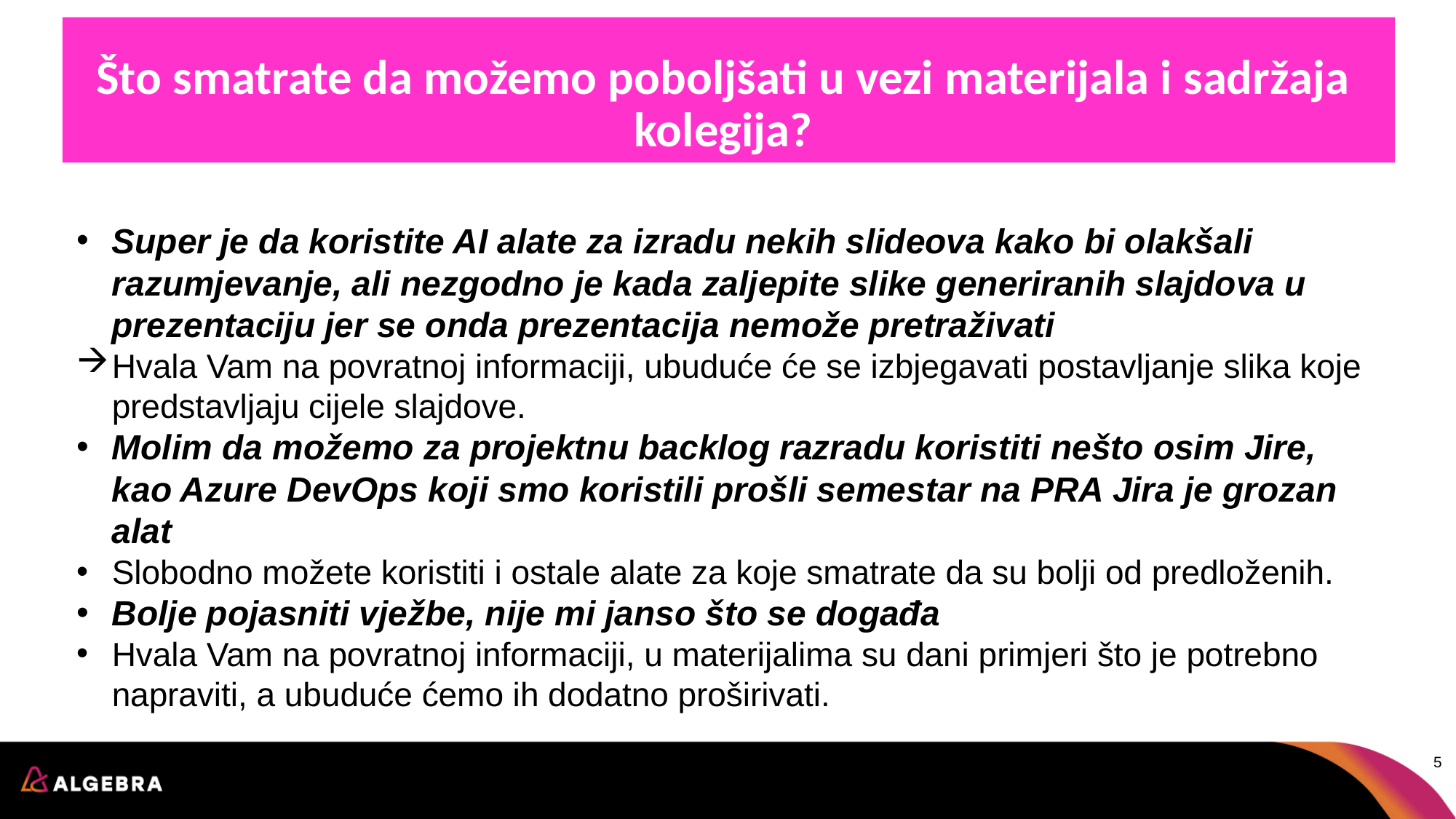

# Što smatrate da možemo poboljšati u vezi materijala i sadržaja kolegija?

Super je da koristite AI alate za izradu nekih slideova kako bi olakšali razumjevanje, ali nezgodno je kada zaljepite slike generiranih slajdova u prezentaciju jer se onda prezentacija nemože pretraživati
Hvala Vam na povratnoj informaciji, ubuduće će se izbjegavati postavljanje slika koje predstavljaju cijele slajdove.
Molim da možemo za projektnu backlog razradu koristiti nešto osim Jire, kao Azure DevOps koji smo koristili prošli semestar na PRA Jira je grozan alat
Slobodno možete koristiti i ostale alate za koje smatrate da su bolji od predloženih.
Bolje pojasniti vježbe, nije mi janso što se događa
Hvala Vam na povratnoj informaciji, u materijalima su dani primjeri što je potrebno napraviti, a ubuduće ćemo ih dodatno proširivati.